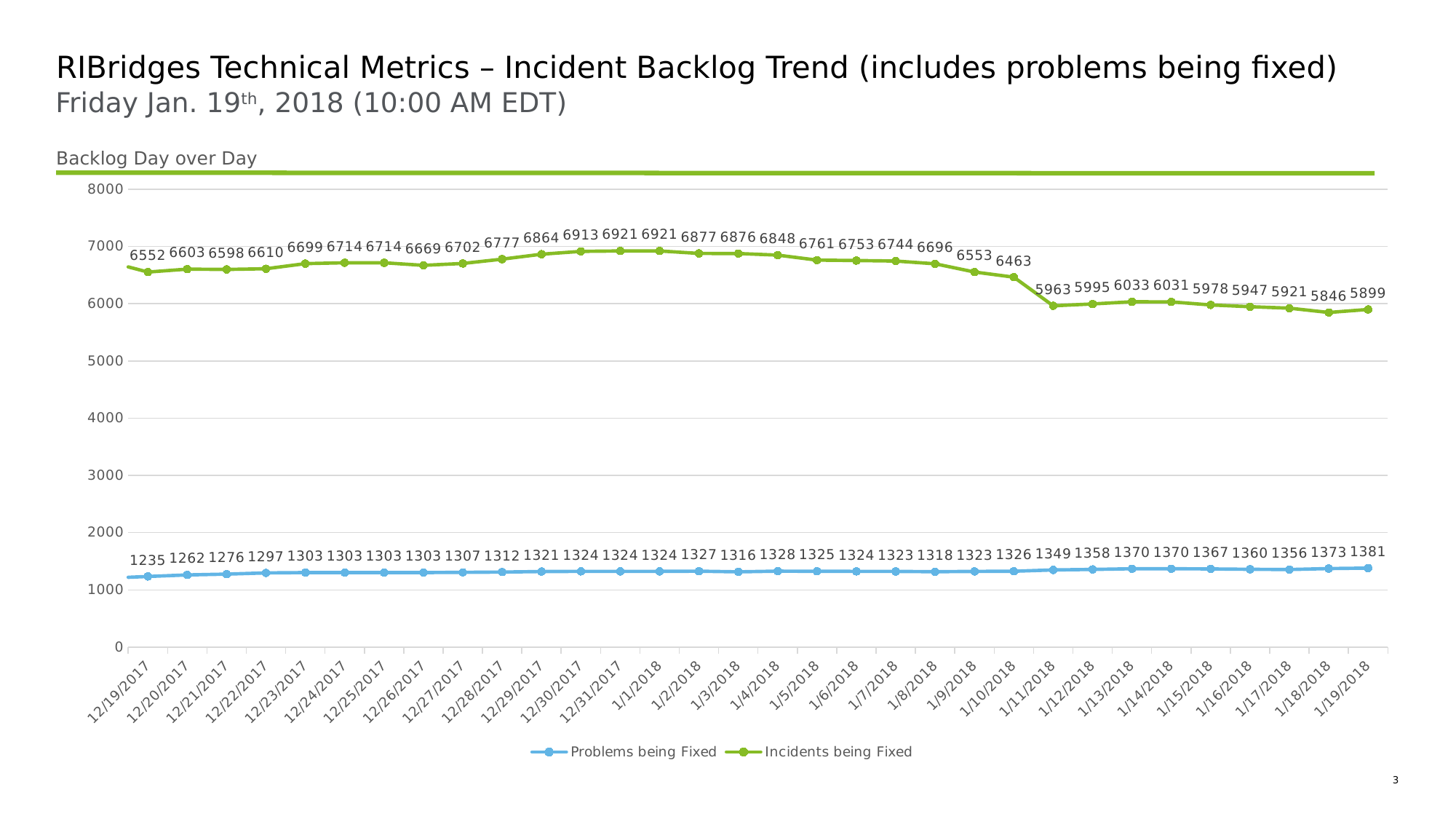

RIBridges Technical Metrics – Incident Backlog Trend (includes problems being fixed)
Friday Jan. 19th, 2018 (10:00 AM EDT)
Backlog Day over Day

### Chart

| Category | Problems being Fixed | Incidents being Fixed |
|---|---|---|
| 43070 | 1269.0 | 7621.0 |
| 43071 | 1283.0 | 7649.0 |
| 43072 | 1280.0 | 7568.0 |
| 43073 | 1287.0 | 7557.0 |
| 43074 | 1318.0 | 7506.0 |
| 43075 | 1331.0 | 7523.0 |
| 43076 | 1344.0 | 7505.0 |
| 43077 | 1352.0 | 7500.0 |
| 43078 | 1359.0 | 7532.0 |
| 43079 | 1339.0 | 7527.0 |
| 43080 | 1327.0 | 7511.0 |
| 43081 | 1346.0 | 7352.0 |
| 43082 | 1365.0 | 7363.0 |
| 43083 | 1367.0 | 7287.0 |
| 43084 | 1379.0 | 7385.0 |
| 43085 | 1383.0 | 7462.0 |
| 43086 | 1206.0 | 6728.0 |
| 43087 | 1206.0 | 6733.0 |
| 43088 | 1235.0 | 6552.0 |
| 43089 | 1262.0 | 6603.0 |
| 43090 | 1276.0 | 6598.0 |
| 43091 | 1297.0 | 6610.0 |
| 43092 | 1303.0 | 6699.0 |
| 43093 | 1303.0 | 6714.0 |
| 43094 | 1303.0 | 6714.0 |
| 43095 | 1303.0 | 6669.0 |
| 43096 | 1307.0 | 6702.0 |
| 43097 | 1312.0 | 6777.0 |
| 43098 | 1321.0 | 6864.0 |
| 43099 | 1324.0 | 6913.0 |
| 43100 | 1324.0 | 6921.0 |
| 43101 | 1324.0 | 6921.0 |
| 43102 | 1327.0 | 6877.0 |
| 43103 | 1316.0 | 6876.0 |
| 43104 | 1328.0 | 6848.0 |
| 43105 | 1325.0 | 6761.0 |
| 43106 | 1324.0 | 6753.0 |
| 43107 | 1323.0 | 6744.0 |
| 43108 | 1318.0 | 6696.0 |
| 43109 | 1323.0 | 6553.0 |
| 43110 | 1326.0 | 6463.0 |
| 43111 | 1349.0 | 5963.0 |
| 43112 | 1358.0 | 5995.0 |
| 43113 | 1370.0 | 6033.0 |
| 43114 | 1370.0 | 6031.0 |
| 43115 | 1367.0 | 5978.0 |
| 43116 | 1360.0 | 5947.0 |
| 43117 | 1356.0 | 5921.0 |
| 43118 | 1373.0 | 5846.0 |
| 43119 | 1381.0 | 5899.0 |
| 43120 | None | None |
| 43121 | None | None |
| 43122 | None | None |
| 43123 | None | None |
| 43124 | None | None |
| 43125 | None | None |
| 43126 | None | None |
| 43127 | None | None |
| 43128 | None | None |
| 43129 | None | None |
| 43130 | None | None |
| 43131 | None | None |
| 43132 | None | None |
| 43133 | None | None |
| 43134 | None | None |
| 43135 | None | None |
| 43136 | None | None |
| 43137 | None | None |
| 43138 | None | None |
| 43139 | None | None |
| 43140 | None | None |
| 43141 | None | None |
| 43142 | None | None |
| 43143 | None | None |
| 43144 | None | None |
| 43145 | None | None |
| 43146 | None | None |
| 43147 | None | None |
| 43148 | None | None |
| 43149 | None | None |
| 43150 | None | None |
| 43151 | None | None |
| 43152 | None | None |
| 43153 | None | None |
| 43154 | None | None |
| 43155 | None | None |
| 43156 | None | None |
| 43157 | None | None |
| 43158 | None | None |
| 43159 | None | None |
| 43160 | None | None |
| 43161 | None | None |
| 43162 | None | None |
| 43163 | None | None |
| 43164 | None | None |
| 43165 | None | None |
| 43166 | None | None |
| 43167 | None | None |
| 43168 | None | None |
| 43169 | None | None |
| 43170 | None | None |
| 43171 | None | None |
| 43172 | None | None |
| 43173 | None | None |
| 43174 | None | None |
| 43175 | None | None |
| 43176 | None | None |
| 43177 | None | None |
| 43178 | None | None |
| 43179 | None | None |
| 43180 | None | None |
| 43181 | None | None |
| 43182 | None | None |
| 43183 | None | None |
| 43184 | None | None |
| 43185 | None | None |
| 43186 | None | None |
| 43187 | None | None |
| 43188 | None | None |
| 43189 | None | None |
| 43190 | None | None |
| 43191 | None | None |
| 43192 | None | None |
| 43193 | None | None |
| 43194 | None | None |
| 43195 | None | None |
| 43196 | None | None |
| 43197 | None | None |
| 43198 | None | None |
| 43199 | None | None |
| 43200 | None | None |
| 43201 | None | None |